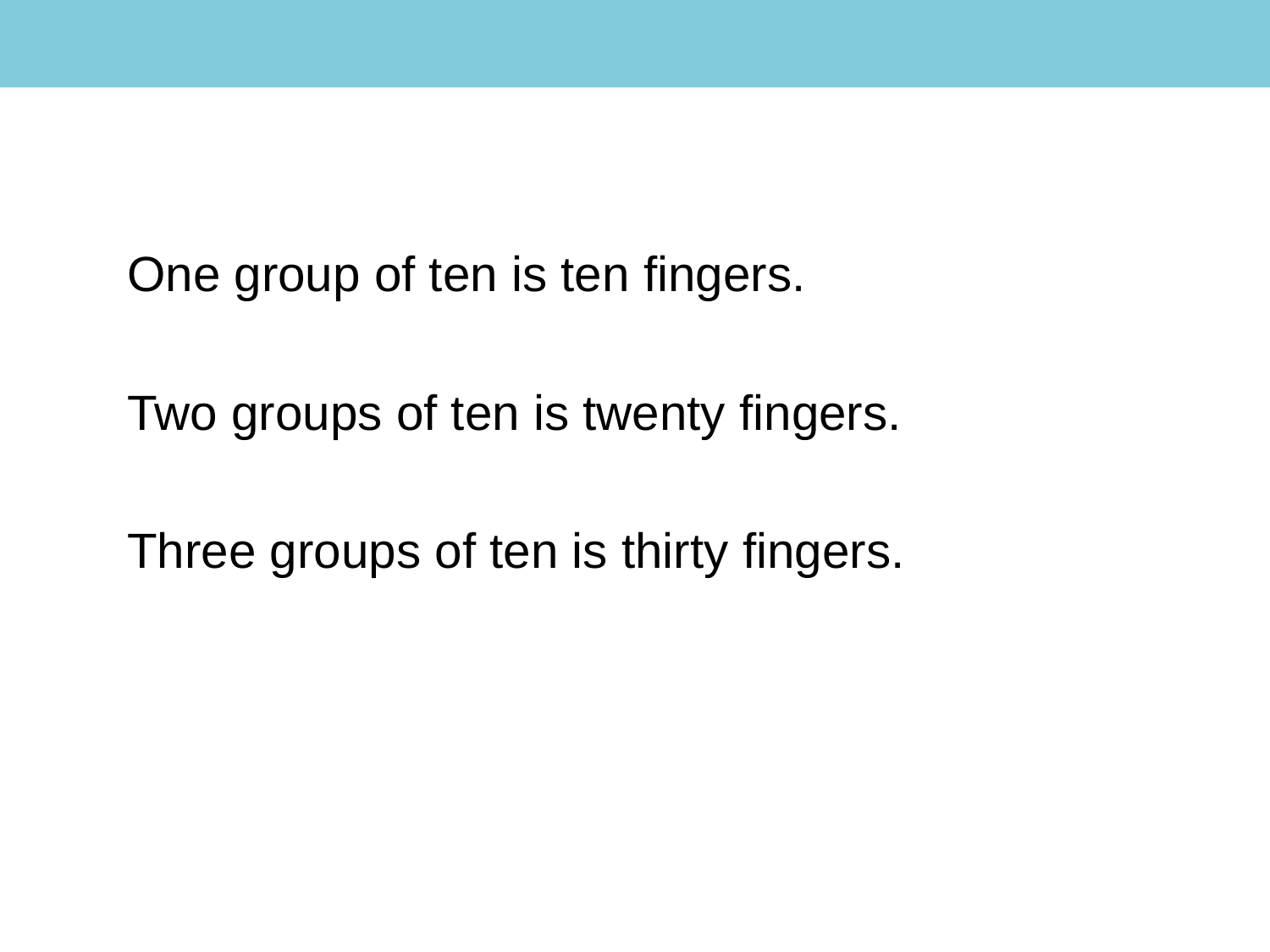

KS1 Multiplication Lesson 3
#
One group of ten is ten fingers.

Two groups of ten is twenty fingers.

Three groups of ten is thirty fingers.